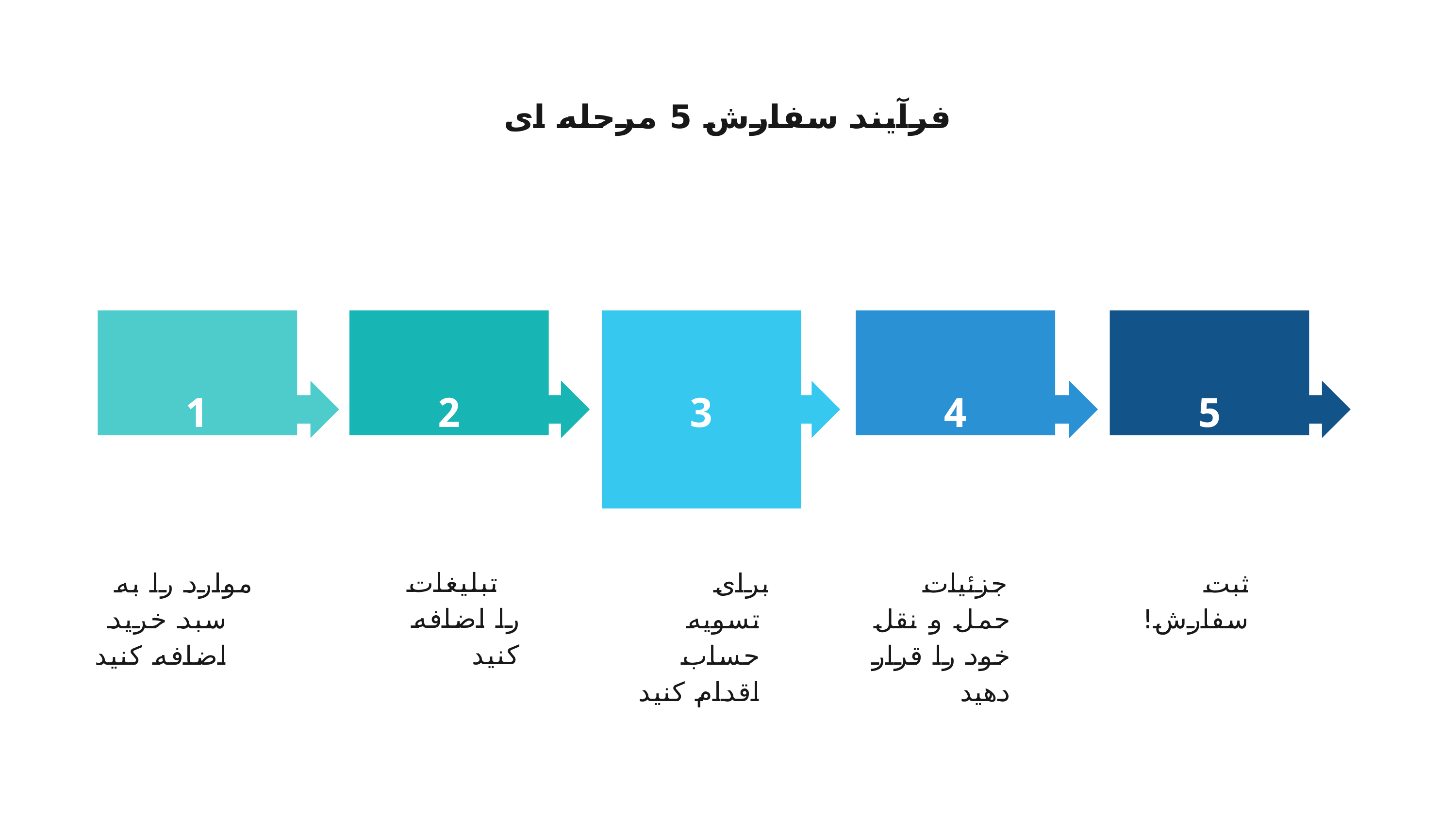

# فرآیند سفارش 5 مرحله ای

1

2

3

4

5

تبلیغات را اضافه کنید
موارد را به سبد خرید اضافه کنید
برای تسویه حساب اقدام کنید
جزئیات حمل و نقل خود را قرار دهید
ثبت سفارش!